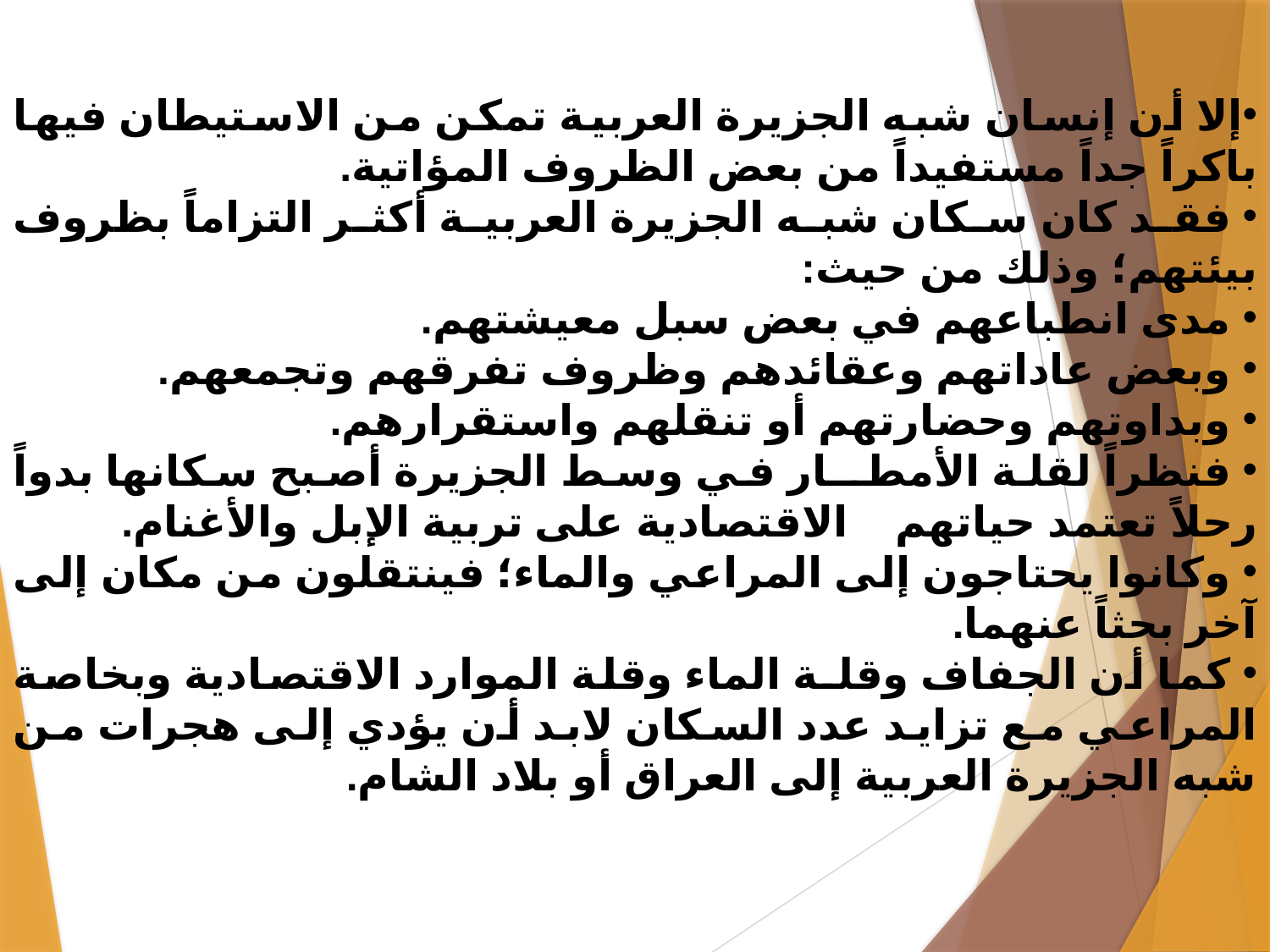

إلا أن إنسان شبه الجزيرة العربية تمكن من الاستيطان فيها باكراً جداً مستفيداً من بعض الظروف المؤاتية.
 فقد كان سكان شبه الجزيرة العربية أكثر التزاماً بظروف بيئتهم؛ وذلك من حيث:
 مدى انطباعهم في بعض سبل معيشتهم.
 وبعض عاداتهم وعقائدهم وظروف تفرقهم وتجمعهم.
 وبداوتهم وحضارتهم أو تنقلهم واستقرارهم.
 فنظراً لقلة الأمطــار في وسط الجزيرة أصبح سكانها بدواً رحلاً تعتمد حياتهم    الاقتصادية على تربية الإبل والأغنام.
 وكانوا يحتاجون إلى المراعي والماء؛ فينتقلون من مكان إلى آخر بحثاً عنهما.
 كما أن الجفاف وقلـة الماء وقلة الموارد الاقتصادية وبخاصة المراعي مع تزايد عدد السكان لابد أن يؤدي إلى هجرات من شبه الجزيرة العربية إلى العراق أو بلاد الشام.